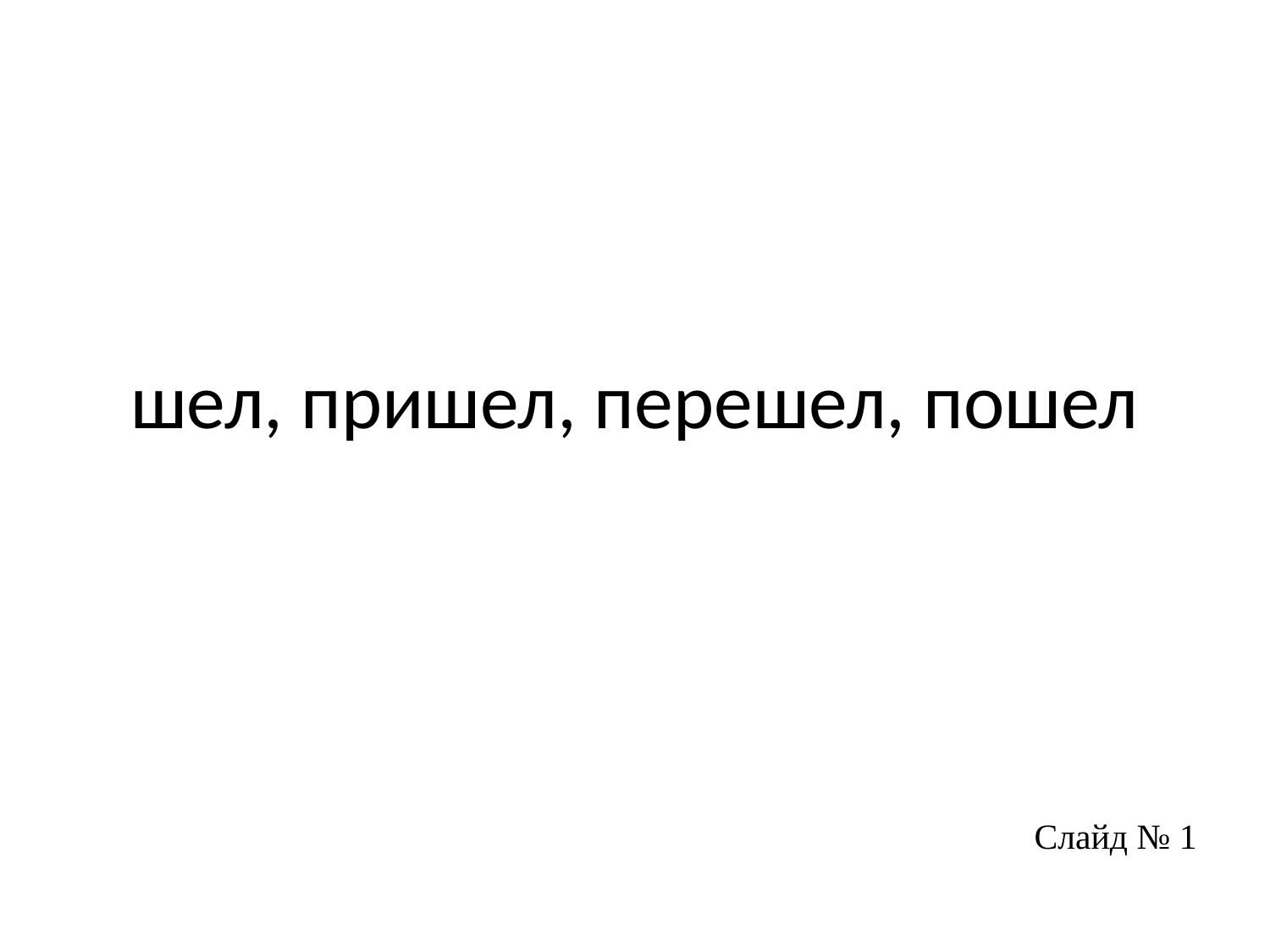

# шел, пришел, перешел, пошел
Слайд № 1